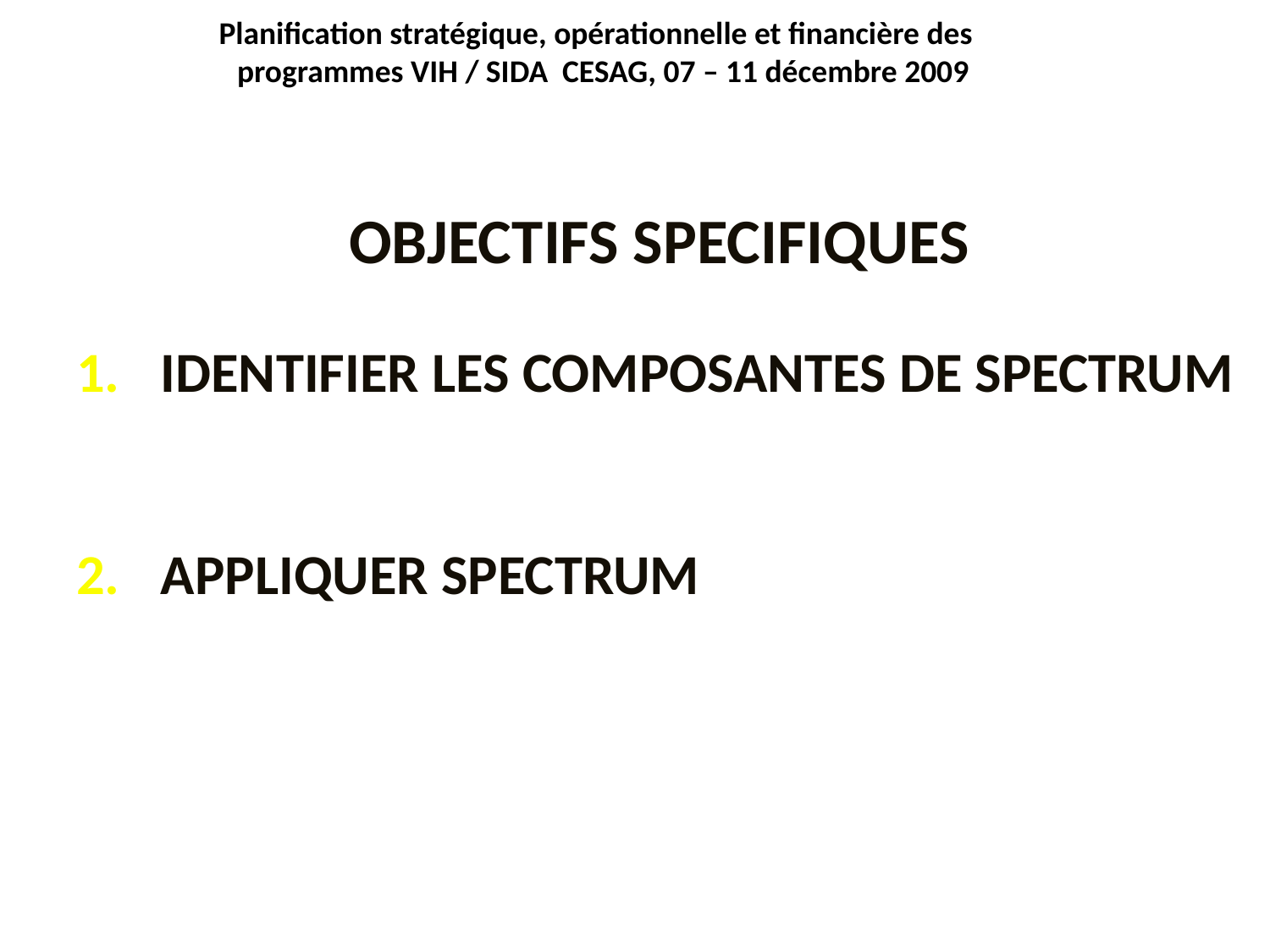

# Planification stratégique, opérationnelle et financière des programmes VIH / SIDA  CESAG, 07 – 11 décembre 2009

OBJECTIFS SPECIFIQUES

IDENTIFIER LES COMPOSANTES DE SPECTRUM

APPLIQUER SPECTRUM